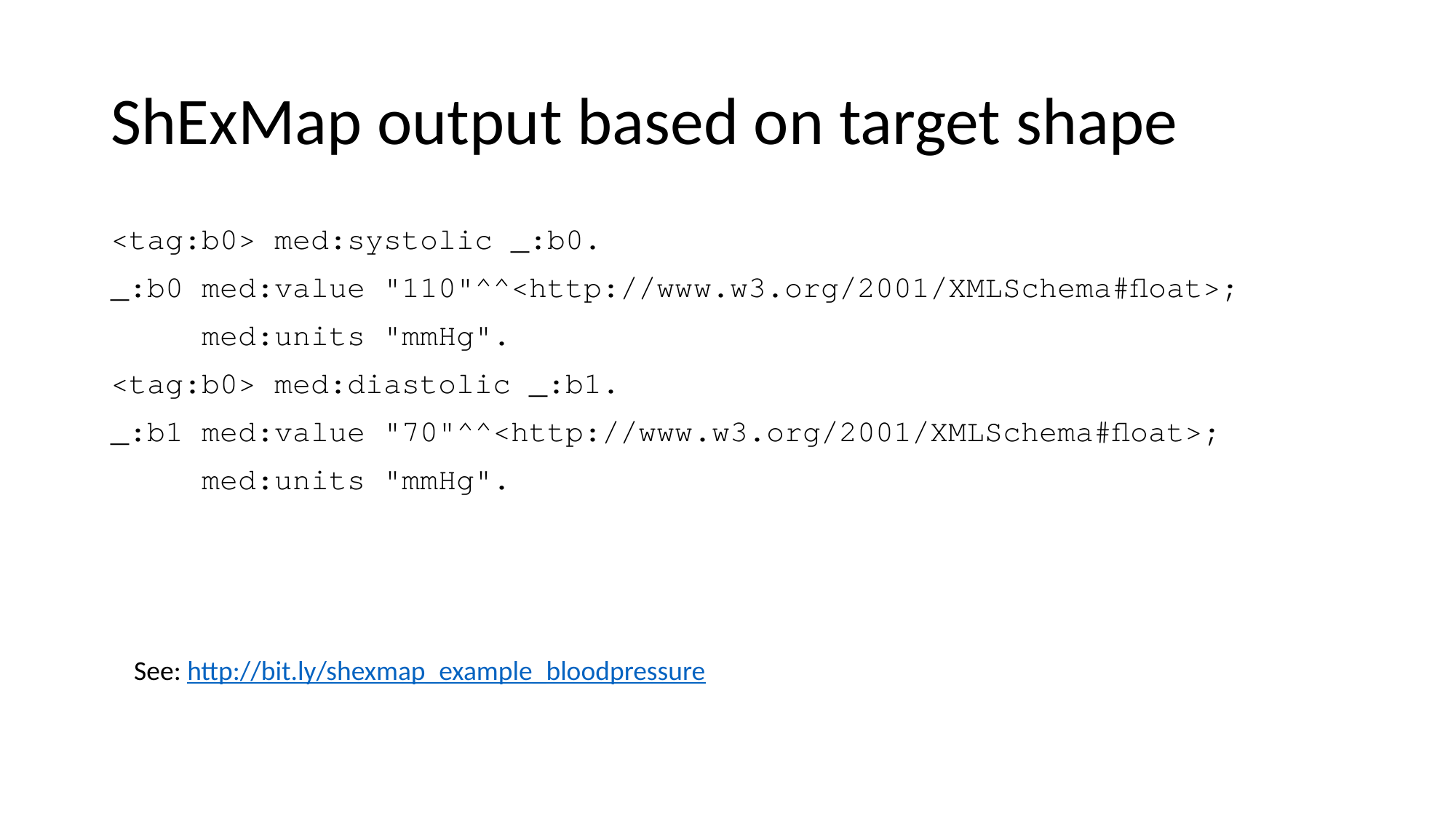

# ShExMap output based on target shape
<tag:b0> med:systolic _:b0.
_:b0 med:value "110"^^<http://www.w3.org/2001/XMLSchema#float>;
     med:units "mmHg".
<tag:b0> med:diastolic _:b1.
_:b1 med:value "70"^^<http://www.w3.org/2001/XMLSchema#float>;
     med:units "mmHg".
See: http://bit.ly/shexmap_example_bloodpressure